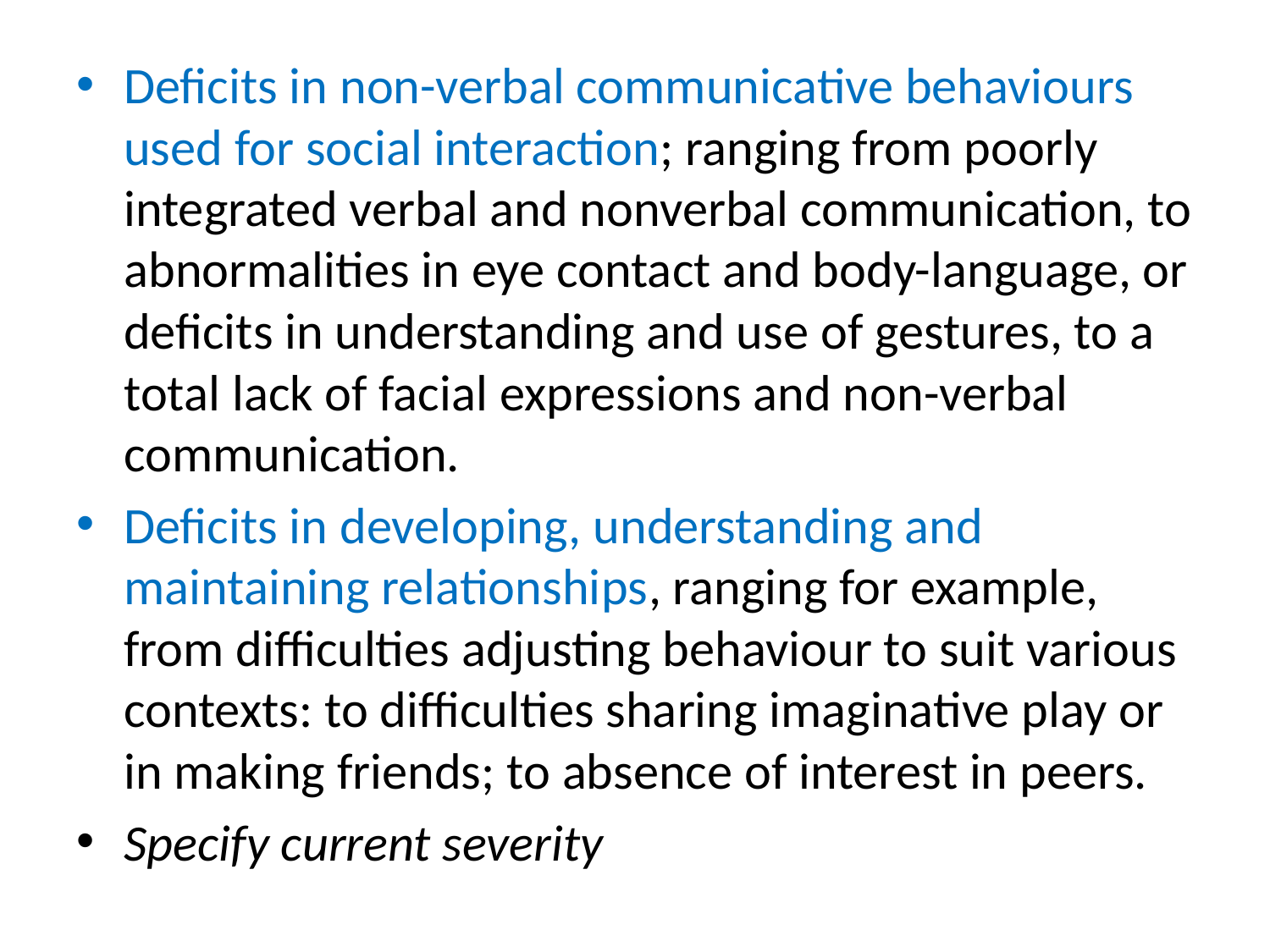

#
Deficits in non-verbal communicative behaviours used for social interaction; ranging from poorly integrated verbal and nonverbal communication, to abnormalities in eye contact and body-language, or deficits in understanding and use of gestures, to a total lack of facial expressions and non-verbal communication.
Deficits in developing, understanding and maintaining relationships, ranging for example, from difficulties adjusting behaviour to suit various contexts: to difficulties sharing imaginative play or in making friends; to absence of interest in peers.
Specify current severity